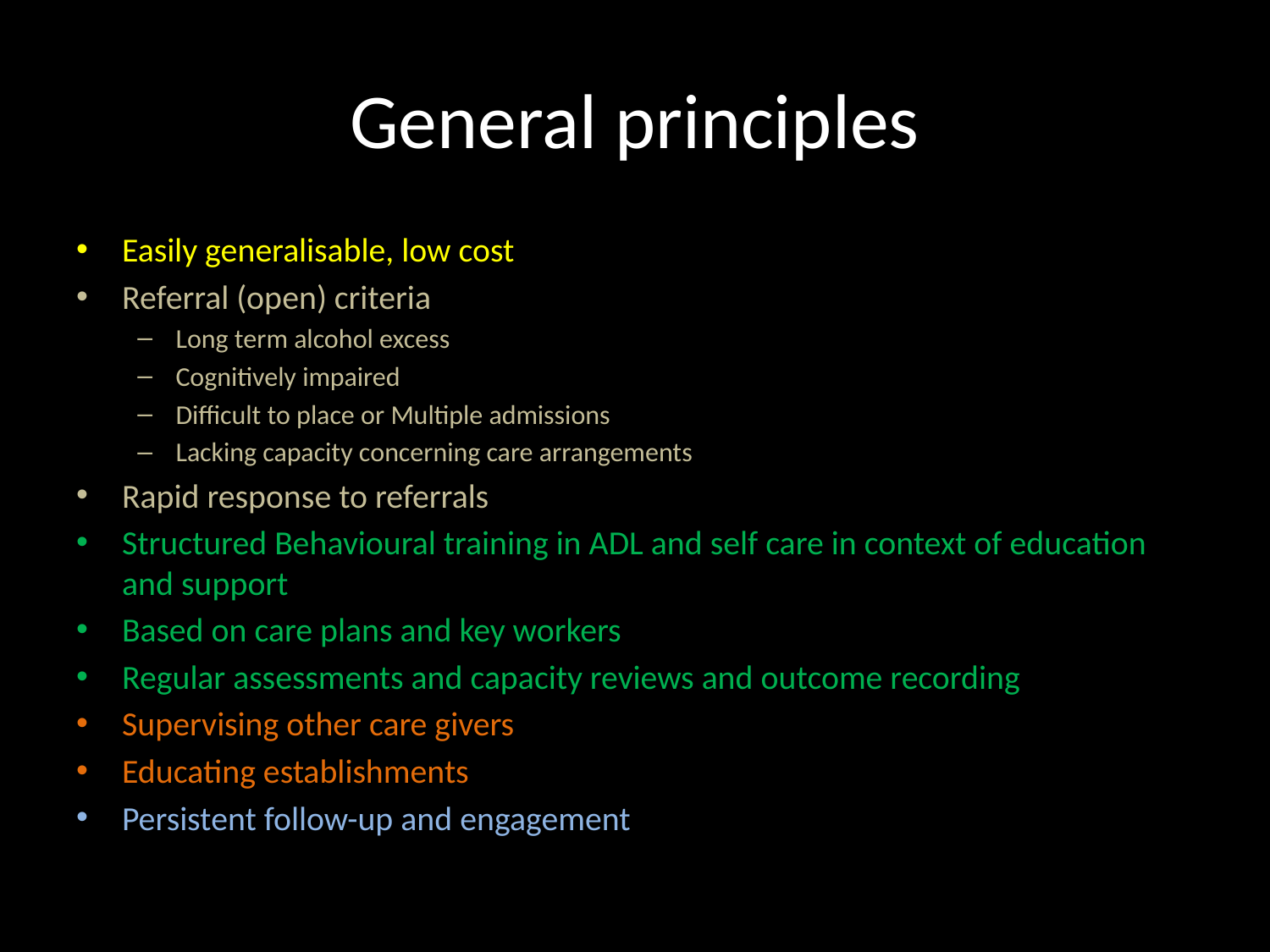

# General principles
Easily generalisable, low cost
Referral (open) criteria
Long term alcohol excess
Cognitively impaired
Difficult to place or Multiple admissions
Lacking capacity concerning care arrangements
Rapid response to referrals
Structured Behavioural training in ADL and self care in context of education and support
Based on care plans and key workers
Regular assessments and capacity reviews and outcome recording
Supervising other care givers
Educating establishments
Persistent follow-up and engagement